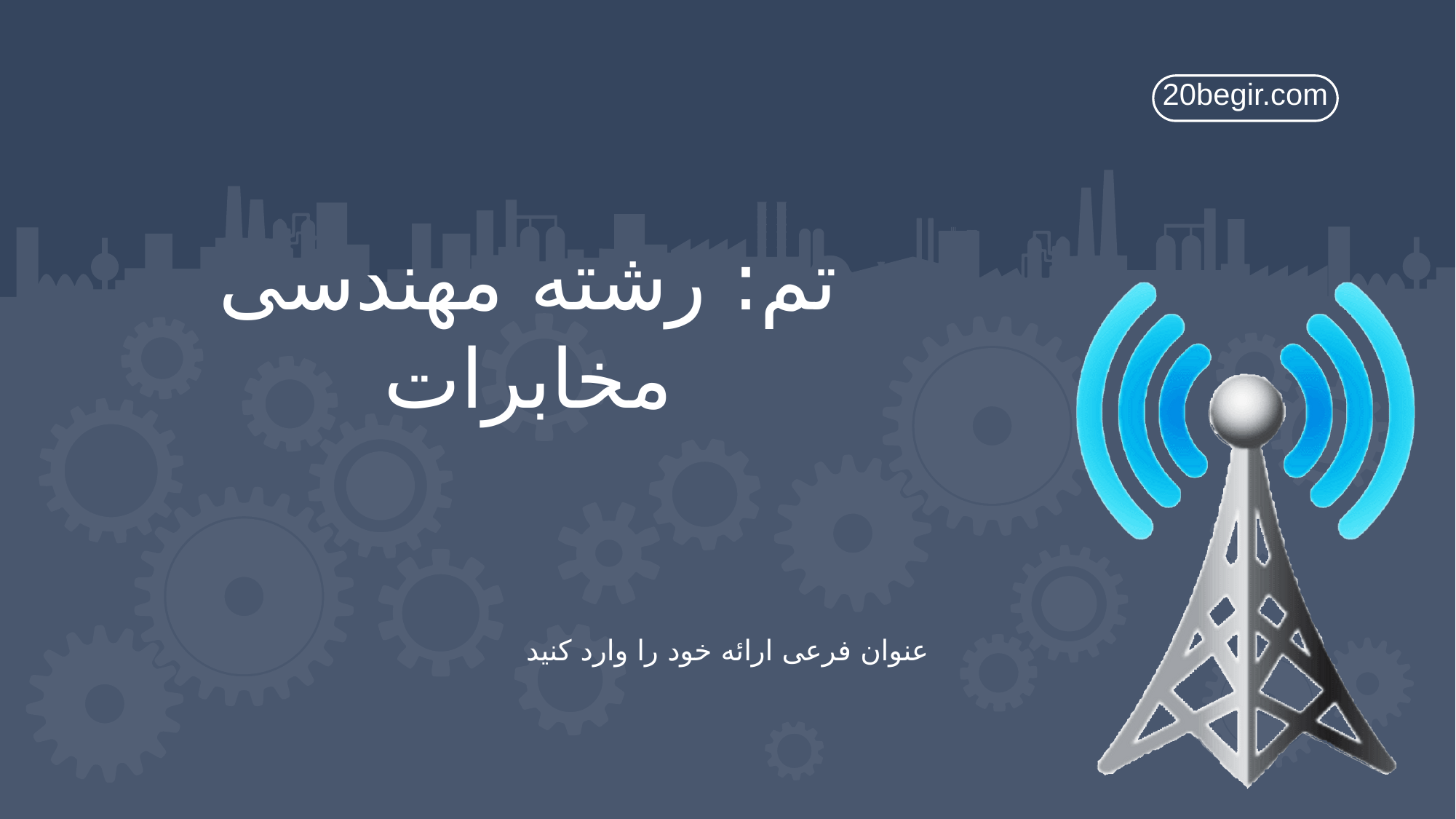

20begir.com

تم: رشته مهندسی مخابرات

عنوان فرعی ارائه خود را وارد کنید